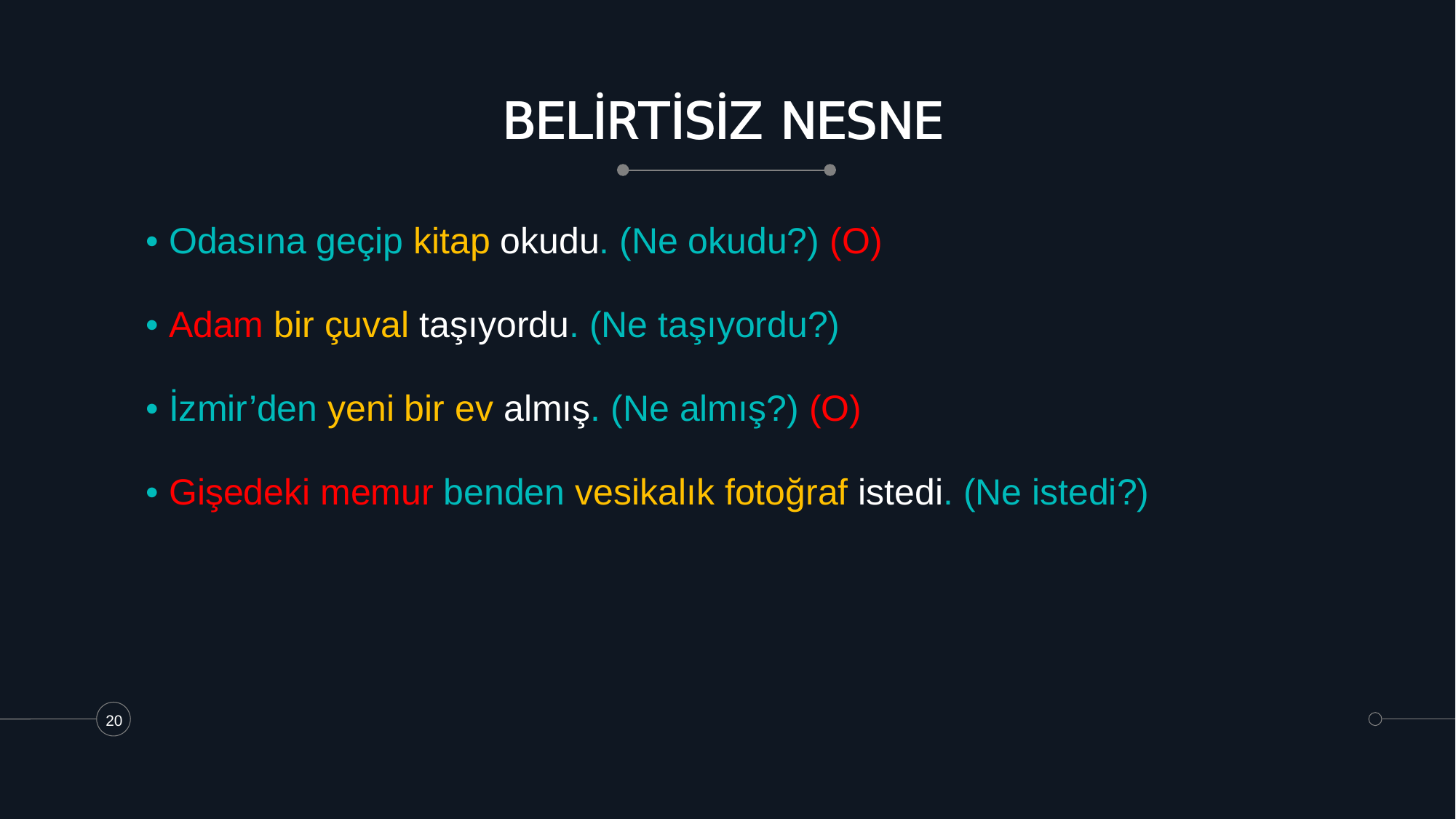

# BELİRTİSİZ NESNE
• Odasına geçip kitap okudu. (Ne okudu?) (O)
• Adam bir çuval taşıyordu. (Ne taşıyordu?)
• İzmir’den yeni bir ev almış. (Ne almış?) (O)
• Gişedeki memur benden vesikalık fotoğraf istedi. (Ne istedi?)
20